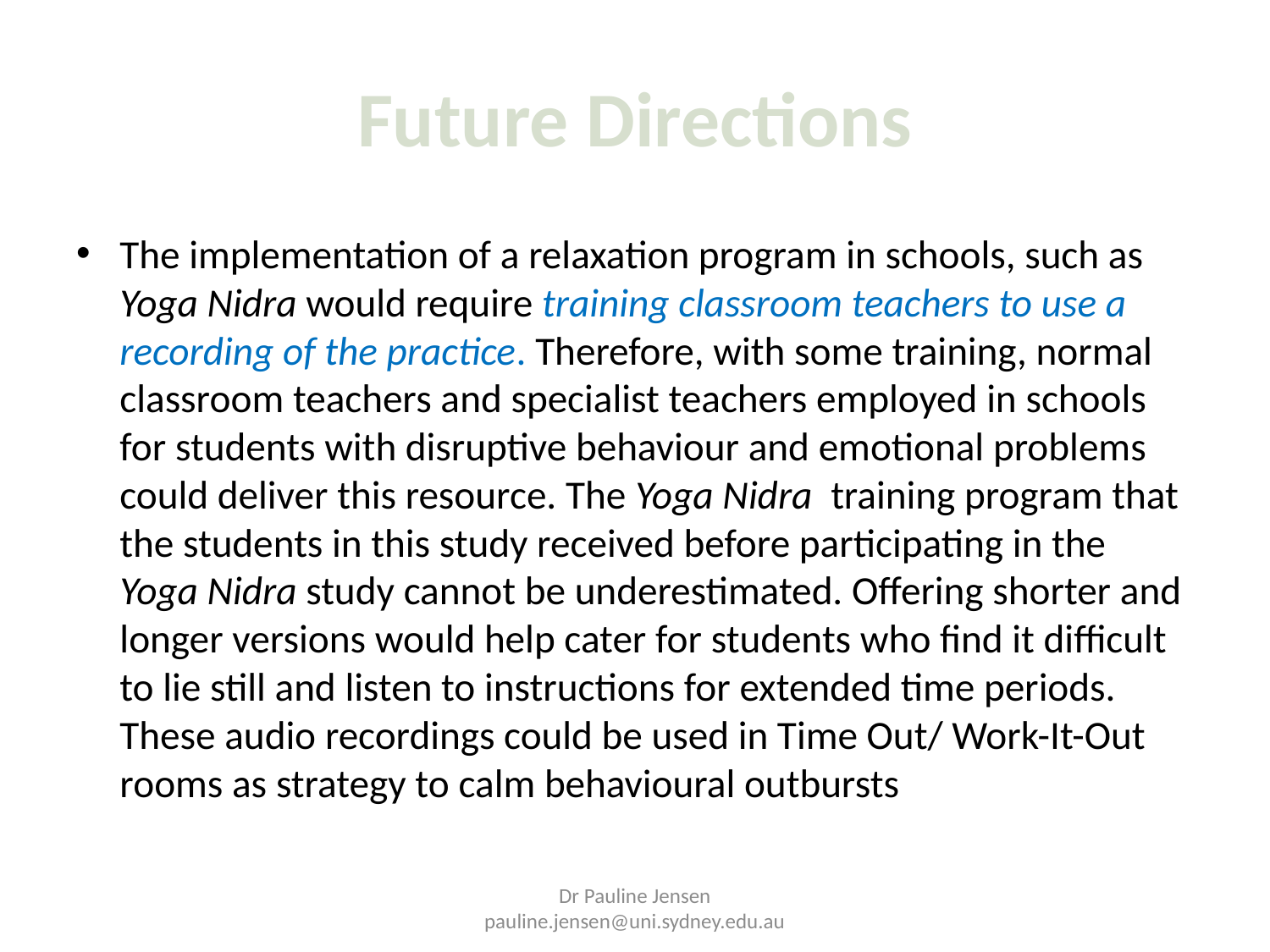

# Future Directions
The implementation of a relaxation program in schools, such as Yoga Nidra would require training classroom teachers to use a recording of the practice. Therefore, with some training, normal classroom teachers and specialist teachers employed in schools for students with disruptive behaviour and emotional problems could deliver this resource. The Yoga Nidra  training program that the students in this study received before participating in the Yoga Nidra study cannot be underestimated. Offering shorter and longer versions would help cater for students who find it difficult to lie still and listen to instructions for extended time periods. These audio recordings could be used in Time Out/ Work-It-Out rooms as strategy to calm behavioural outbursts

Dr Pauline Jensen pauline.jensen@uni.sydney.edu.au